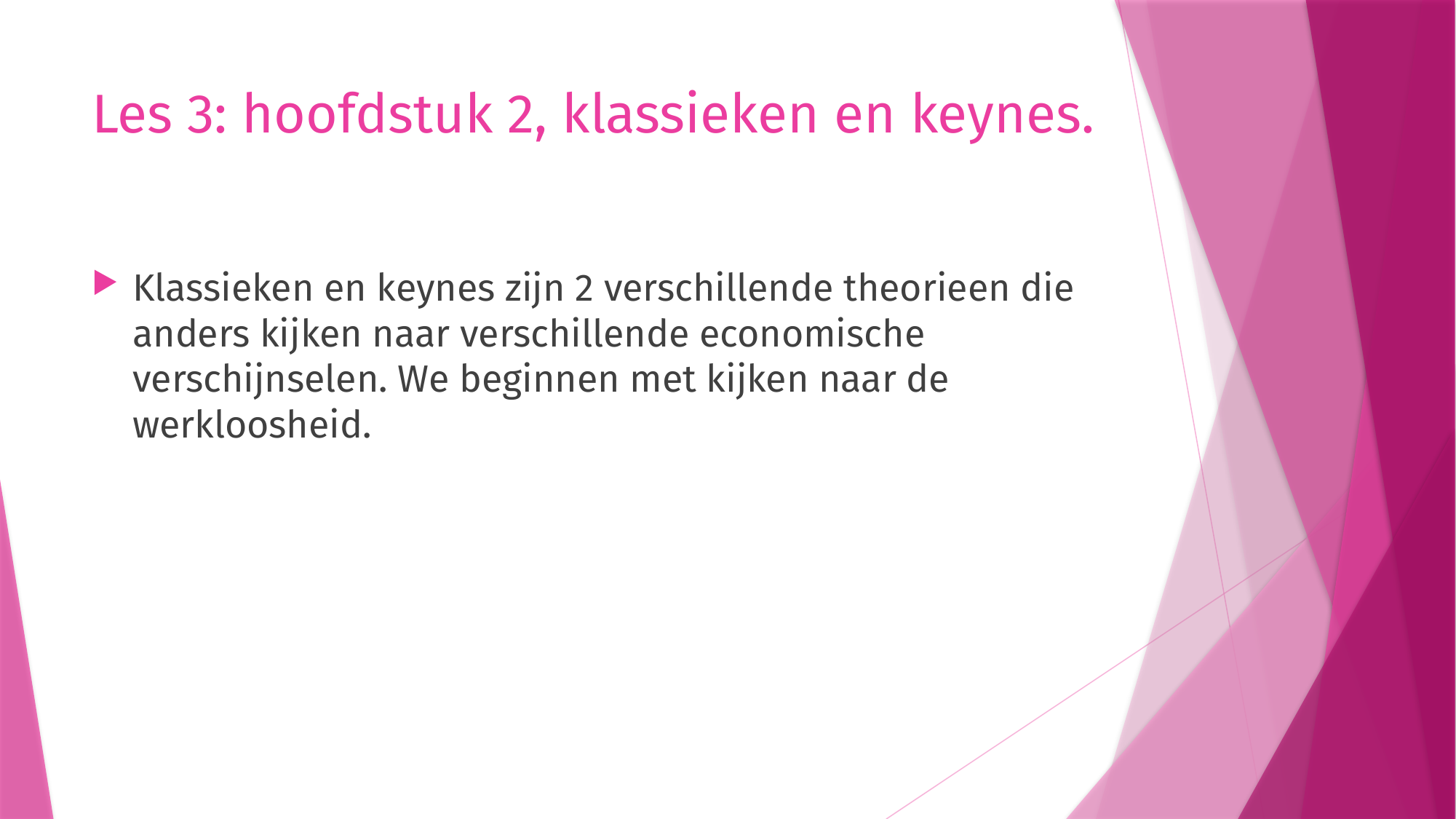

# Les 3: hoofdstuk 2, klassieken en keynes.
Klassieken en keynes zijn 2 verschillende theorieen die anders kijken naar verschillende economische verschijnselen. We beginnen met kijken naar de werkloosheid.